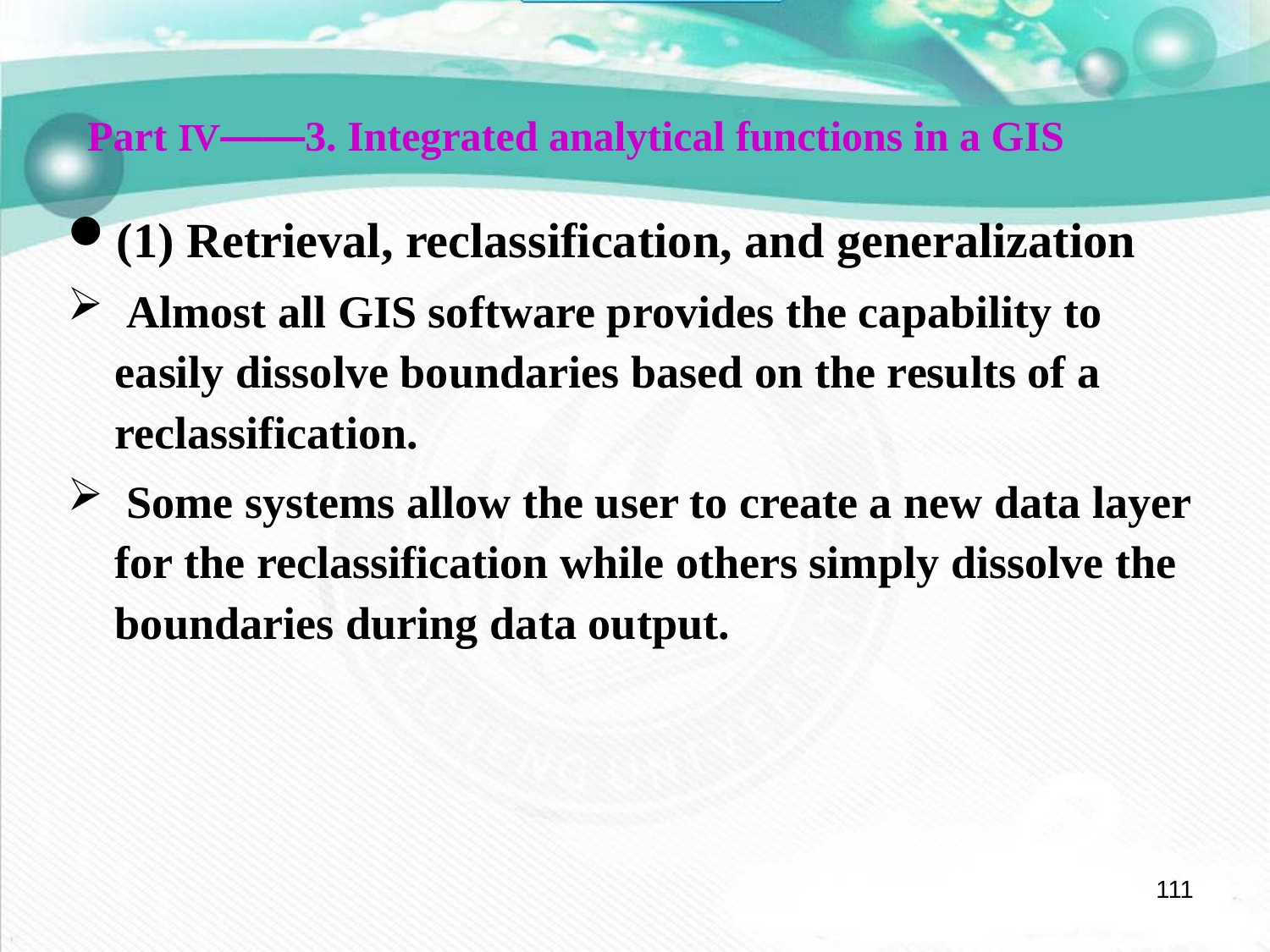

Part Ⅳ——3. Integrated analytical functions in a GIS
(1) Retrieval, reclassification, and generalization
 Almost all GIS software provides the capability to easily dissolve boundaries based on the results of a reclassification.
 Some systems allow the user to create a new data layer for the reclassification while others simply dissolve the boundaries during data output.
111